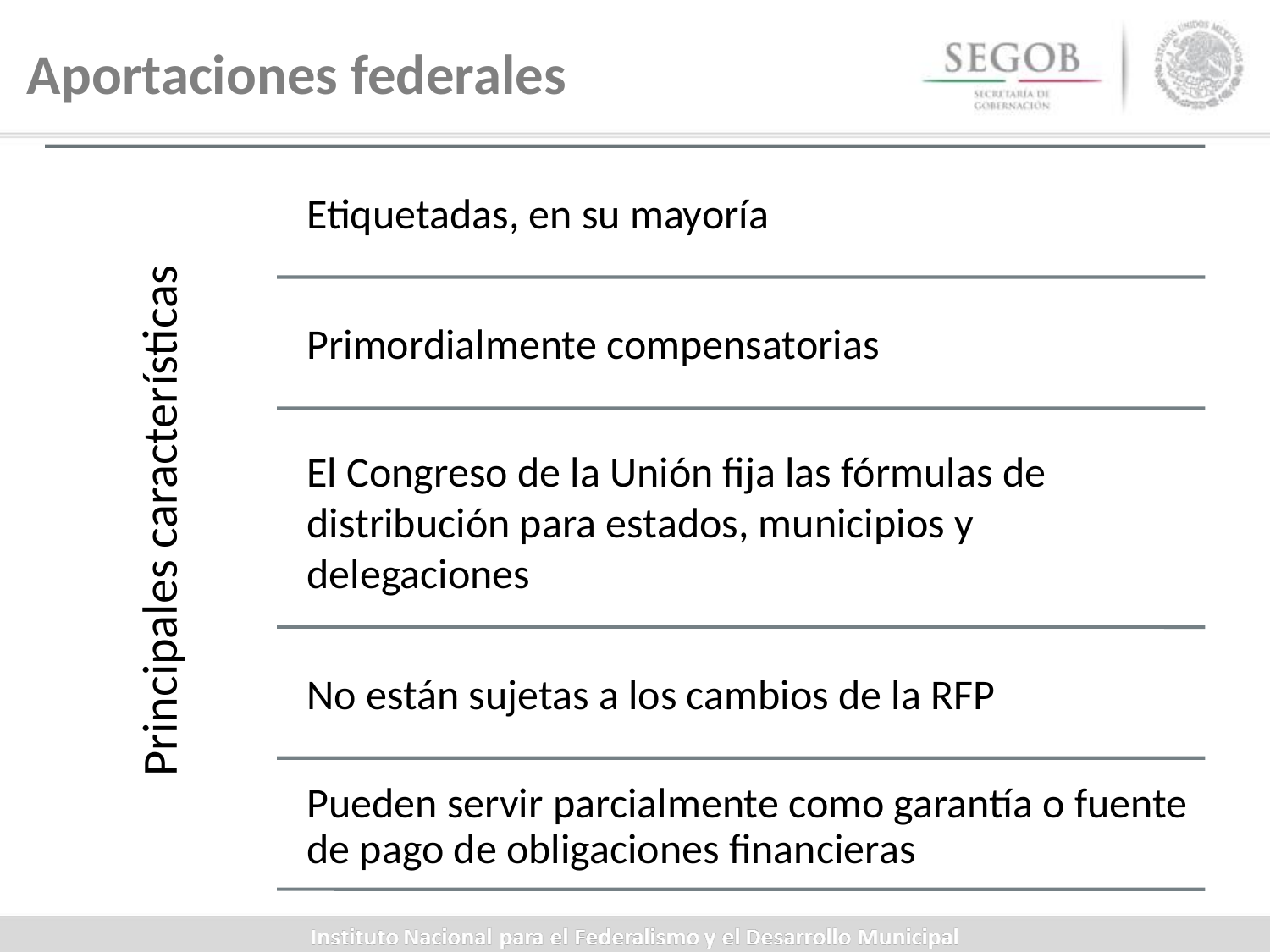

Aportaciones federales
Principales características
Etiquetadas, en su mayoría
Primordialmente compensatorias
El Congreso de la Unión fija las fórmulas de distribución para estados, municipios y delegaciones
No están sujetas a los cambios de la RFP
Pueden servir parcialmente como garantía o fuente de pago de obligaciones financieras